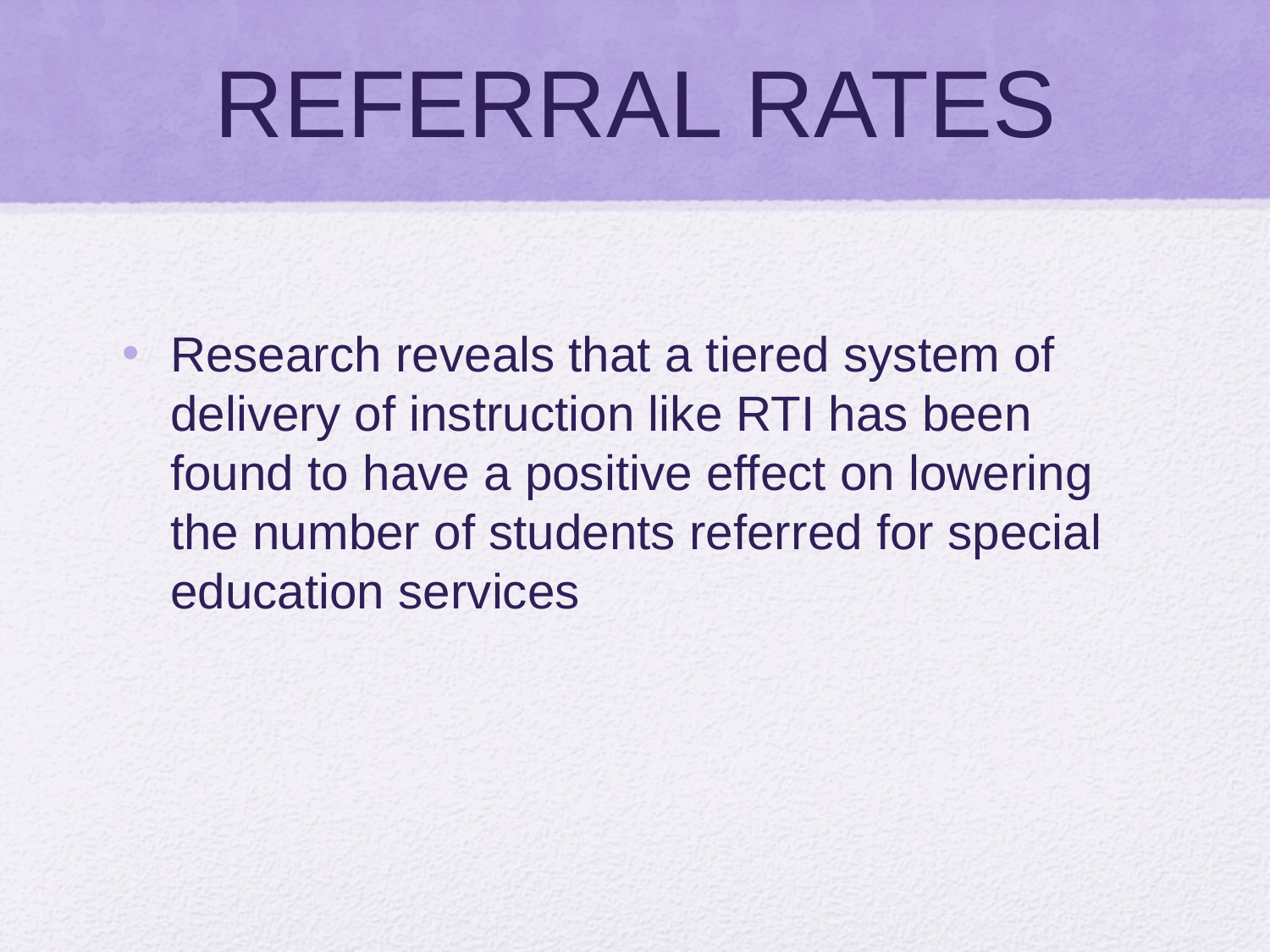

# REFERRAL RATES
Research reveals that a tiered system of delivery of instruction like RTI has been found to have a positive effect on lowering the number of students referred for special education services